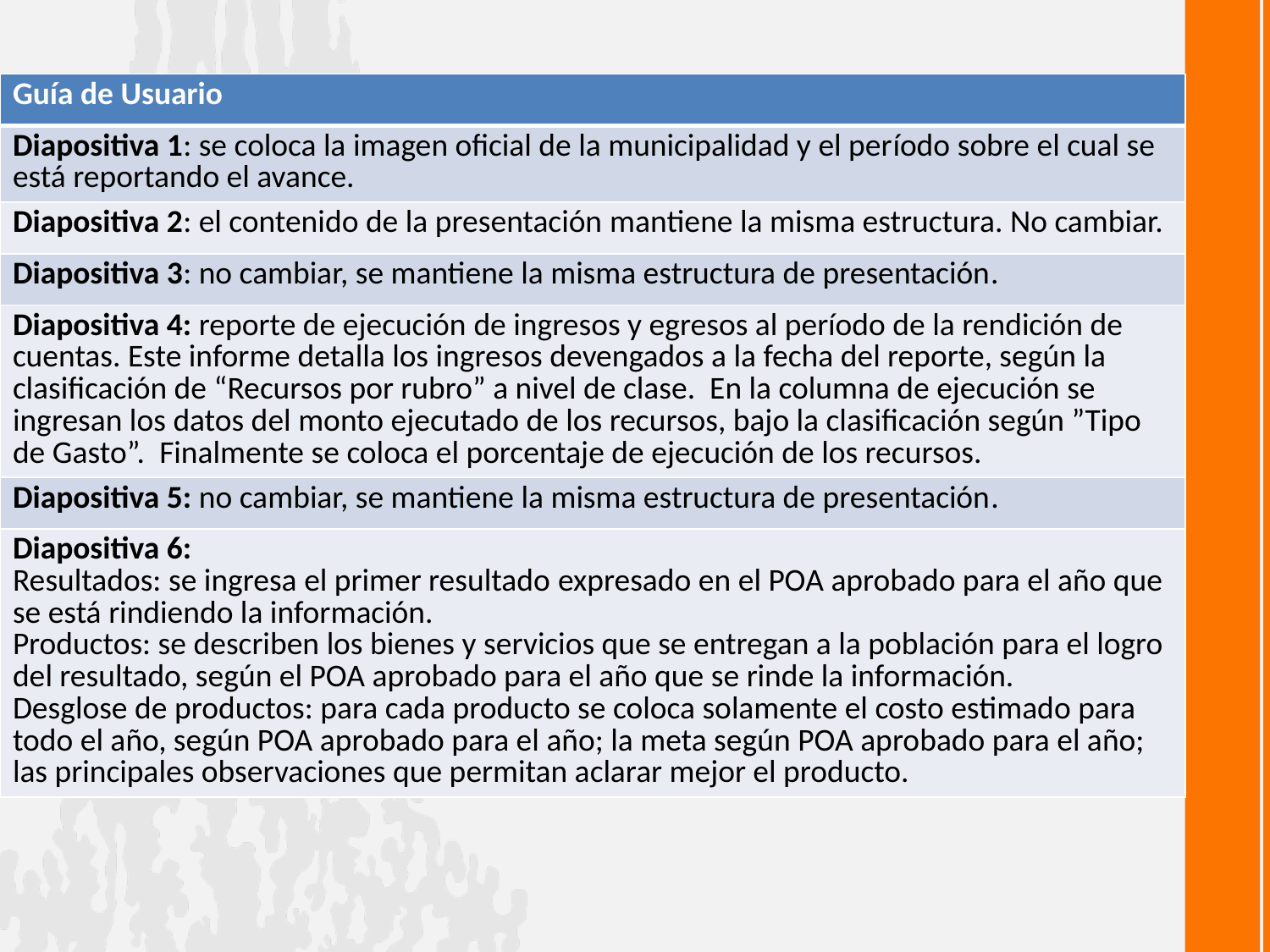

| Guía de Usuario |
| --- |
| Diapositiva 1: se coloca la imagen oficial de la municipalidad y el período sobre el cual se está reportando el avance. |
| Diapositiva 2: el contenido de la presentación mantiene la misma estructura. No cambiar. |
| Diapositiva 3: no cambiar, se mantiene la misma estructura de presentación. |
| Diapositiva 4: reporte de ejecución de ingresos y egresos al período de la rendición de cuentas. Este informe detalla los ingresos devengados a la fecha del reporte, según la clasificación de “Recursos por rubro” a nivel de clase. En la columna de ejecución se ingresan los datos del monto ejecutado de los recursos, bajo la clasificación según ”Tipo de Gasto”. Finalmente se coloca el porcentaje de ejecución de los recursos. |
| Diapositiva 5: no cambiar, se mantiene la misma estructura de presentación. |
| Diapositiva 6: Resultados: se ingresa el primer resultado expresado en el POA aprobado para el año que se está rindiendo la información. Productos: se describen los bienes y servicios que se entregan a la población para el logro del resultado, según el POA aprobado para el año que se rinde la información. Desglose de productos: para cada producto se coloca solamente el costo estimado para todo el año, según POA aprobado para el año; la meta según POA aprobado para el año; las principales observaciones que permitan aclarar mejor el producto. |